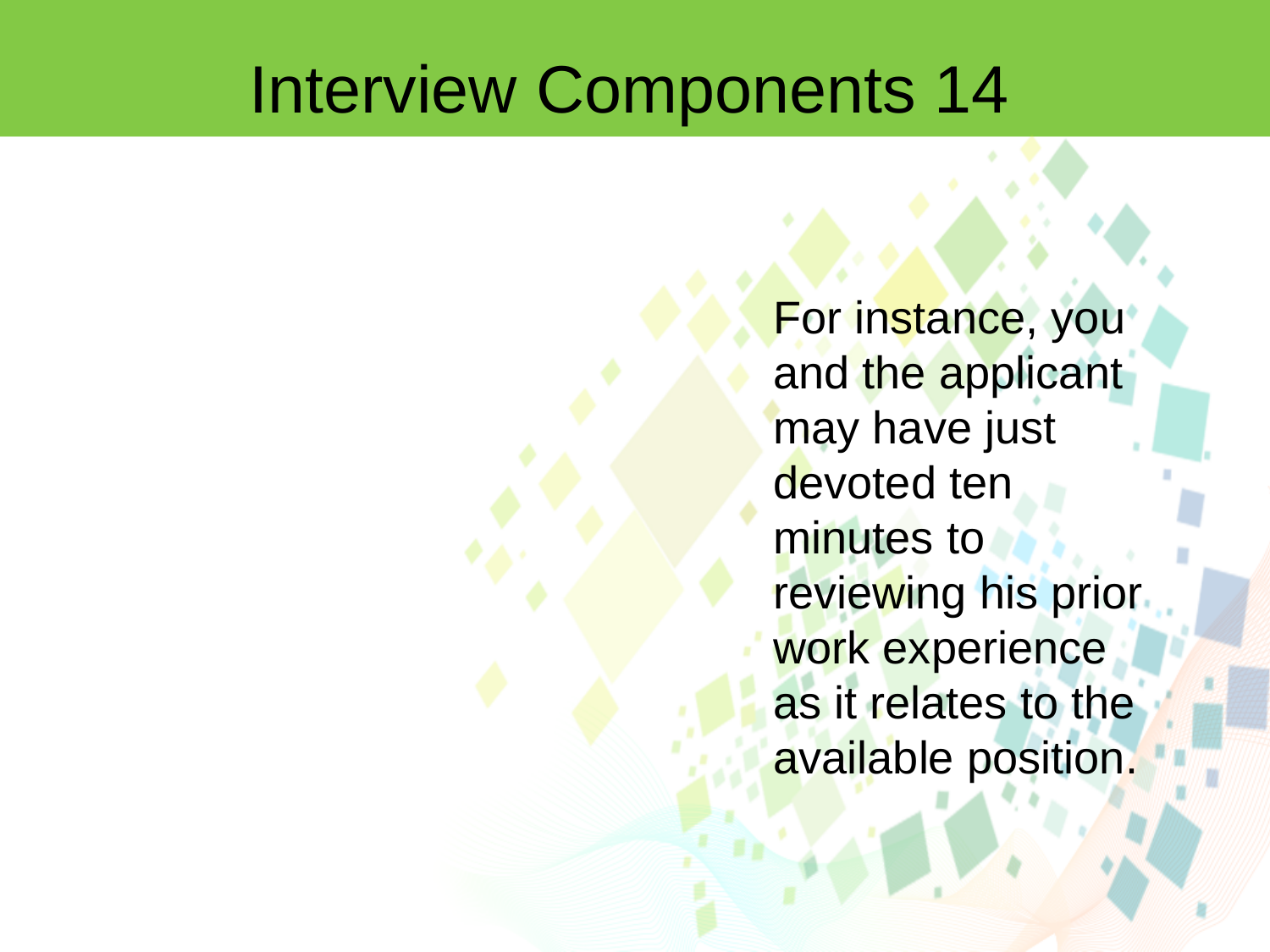

Interview Components 14
For instance, you and the applicant may have just devoted ten minutes to reviewing his prior work experience as it relates to the
available position.